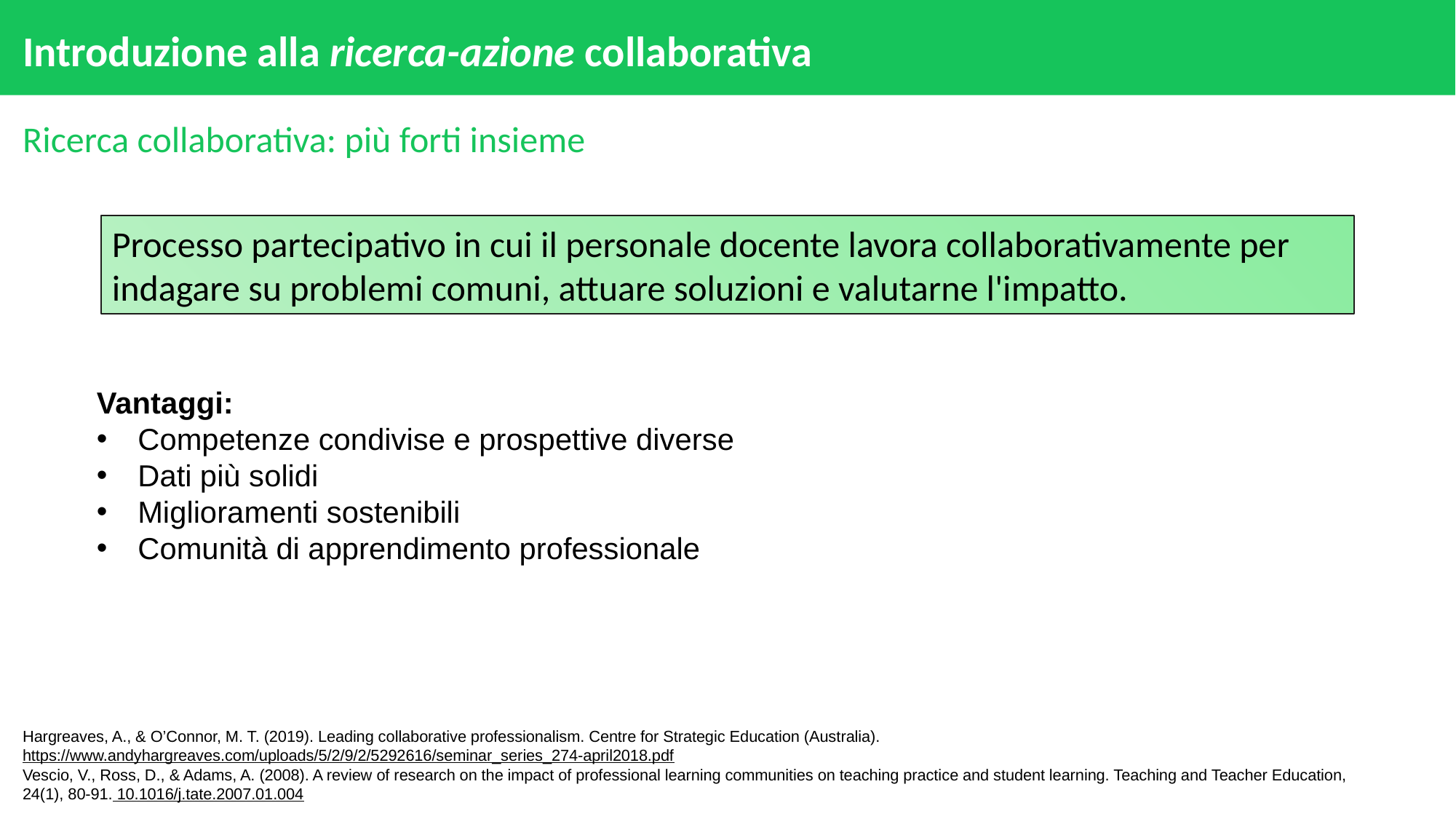

# Introduzione alla ricerca-azione collaborativa
Ricerca collaborativa: più forti insieme
Processo partecipativo in cui il personale docente lavora collaborativamente per indagare su problemi comuni, attuare soluzioni e valutarne l'impatto.
Vantaggi:
Competenze condivise e prospettive diverse
Dati più solidi
Miglioramenti sostenibili
Comunità di apprendimento professionale
Hargreaves, A., & O’Connor, M. T. (2019). Leading collaborative professionalism. Centre for Strategic Education (Australia). https://www.andyhargreaves.com/uploads/5/2/9/2/5292616/seminar_series_274-april2018.pdf
Vescio, V., Ross, D., & Adams, A. (2008). A review of research on the impact of professional learning communities on teaching practice and student learning. Teaching and Teacher Education, 24(1), 80-91. 10.1016/j.tate.2007.01.004